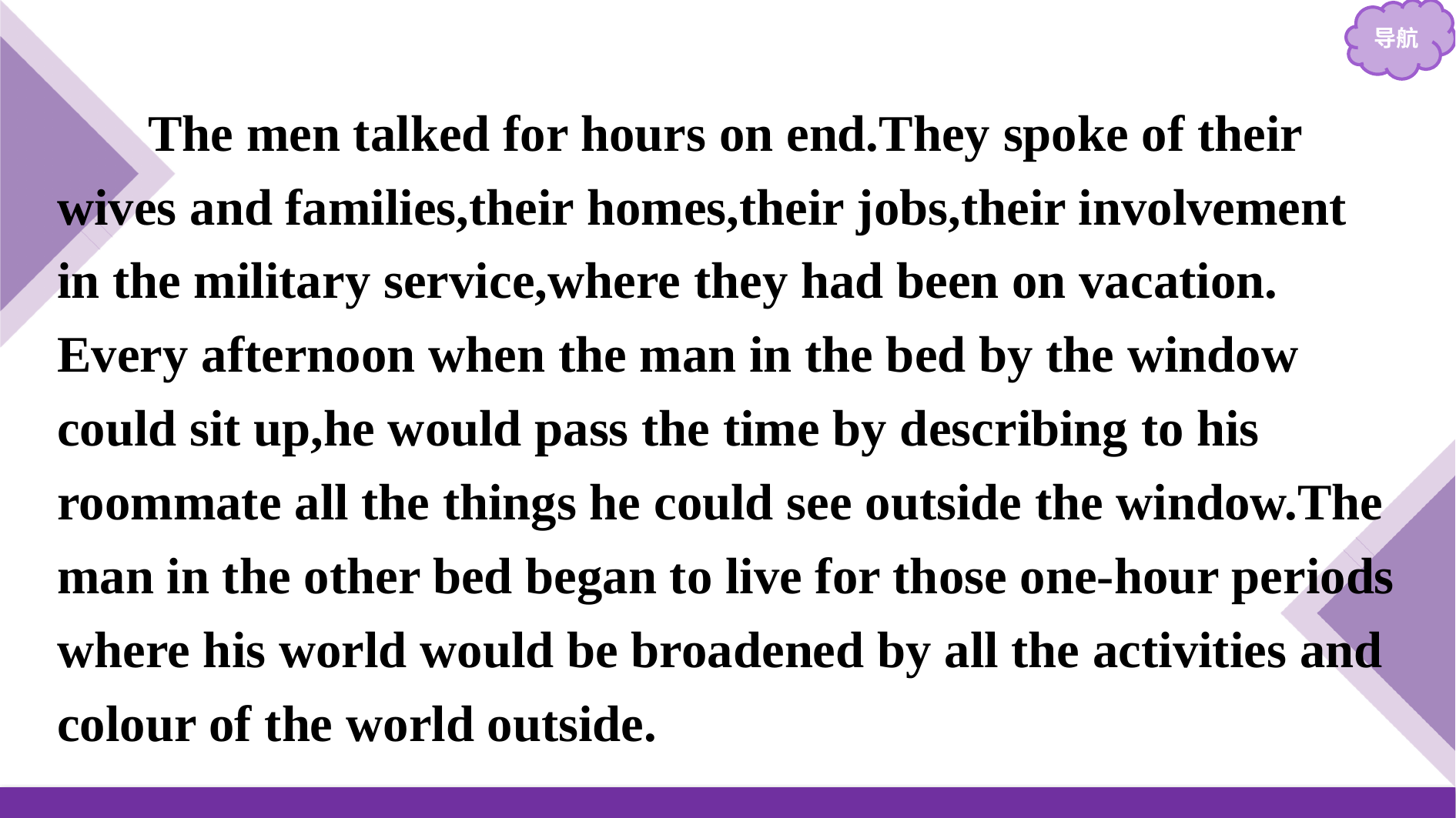

The men talked for hours on end.They spoke of their wives and families,their homes,their jobs,their involvement in the military service,where they had been on vacation. Every afternoon when the man in the bed by the window could sit up,he would pass the time by describing to his roommate all the things he could see outside the window.The man in the other bed began to live for those one-hour periods where his world would be broadened by all the activities and colour of the world outside.